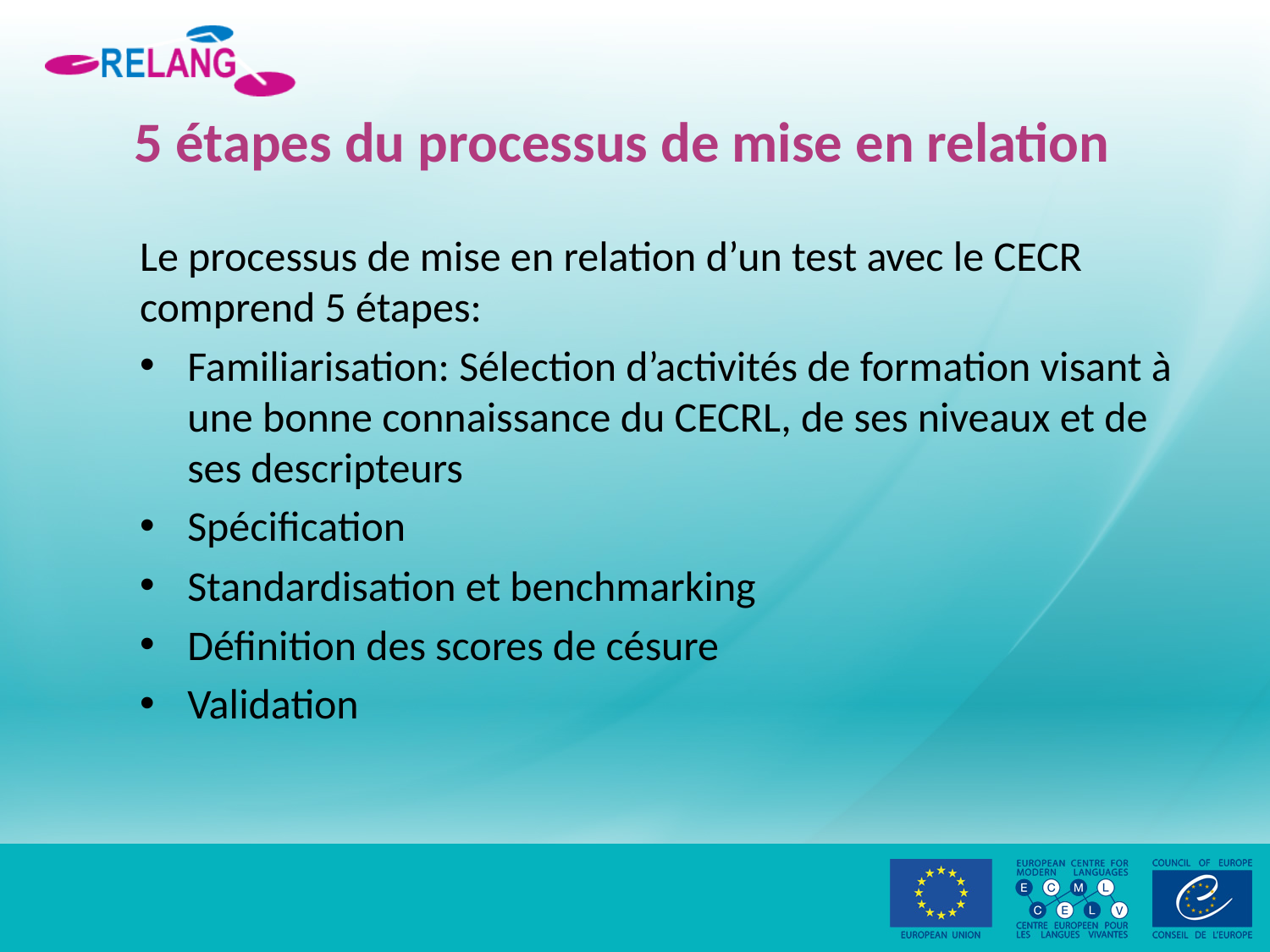

# 5 étapes du processus de mise en relation
Le processus de mise en relation d’un test avec le CECR comprend 5 étapes:
Familiarisation: Sélection d’activités de formation visant à une bonne connaissance du CECRL, de ses niveaux et de ses descripteurs
Spécification
Standardisation et benchmarking
Définition des scores de césure
Validation